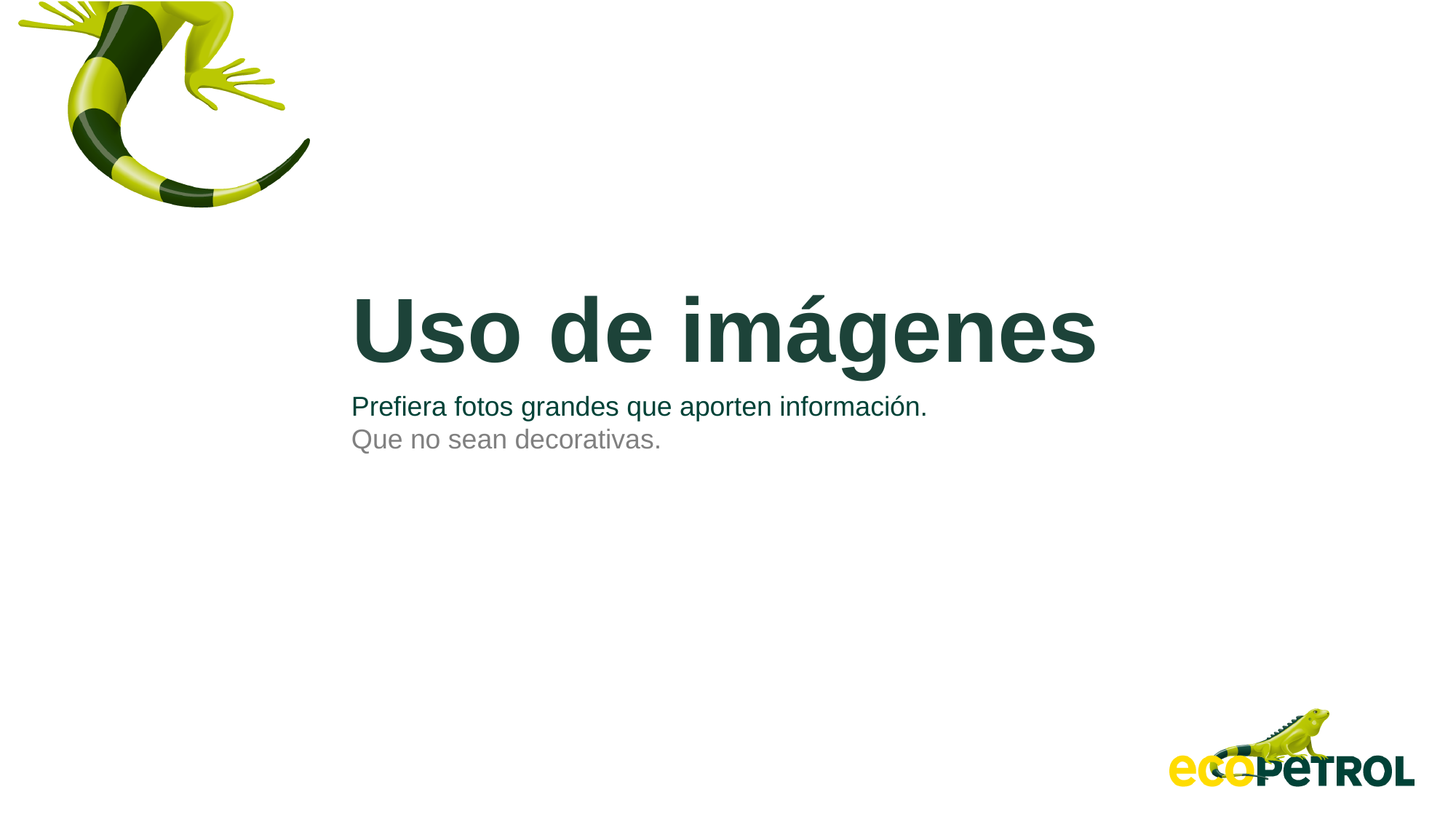

Uso de imágenes
Prefiera fotos grandes que aporten información.
Que no sean decorativas.